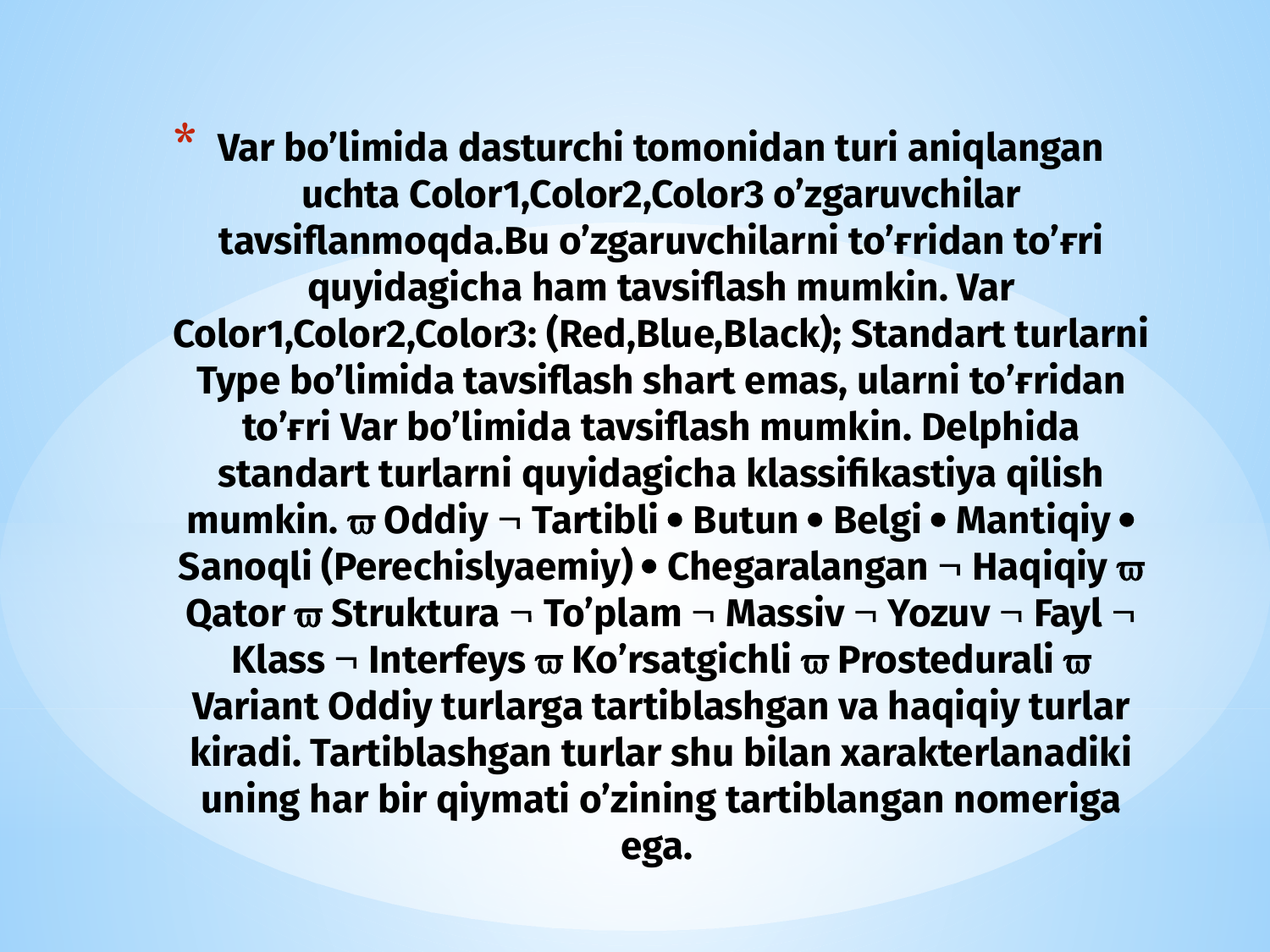

# Var bo’limida dasturchi tomonidan turi aniqlangan uchta Color1,Color2,Color3 o’zgaruvchilar tavsiflanmoqda.Bu o’zgaruvchilarni to’ғridan to’ғri quyidagicha ham tavsiflash mumkin. Var Color1,Color2,Color3: (Red,Blue,Black); Standart turlarni Type bo’limida tavsiflash shart emas, ularni to’ғridan to’ғri Var bo’limida tavsiflash mumkin. Delphida standart turlarni quyidagicha klassifikastiya qilish mumkin. ϖ Oddiy ¬ Tartibli • Butun • Belgi • Mantiqiy • Sanoqli (Perechislyaemiy) • Chegaralangan ¬ Haqiqiy ϖ Qator ϖ Struktura ¬ To’plam ¬ Massiv ¬ Yozuv ¬ Fayl ¬ Klass ¬ Interfeys ϖ Ko’rsatgichli ϖ Prostedurali ϖ Variant Oddiy turlarga tartiblashgan va haqiqiy turlar kiradi. Tartiblashgan turlar shu bilan xarakterlanadiki uning har bir qiymati o’zining tartiblangan nomeriga ega.